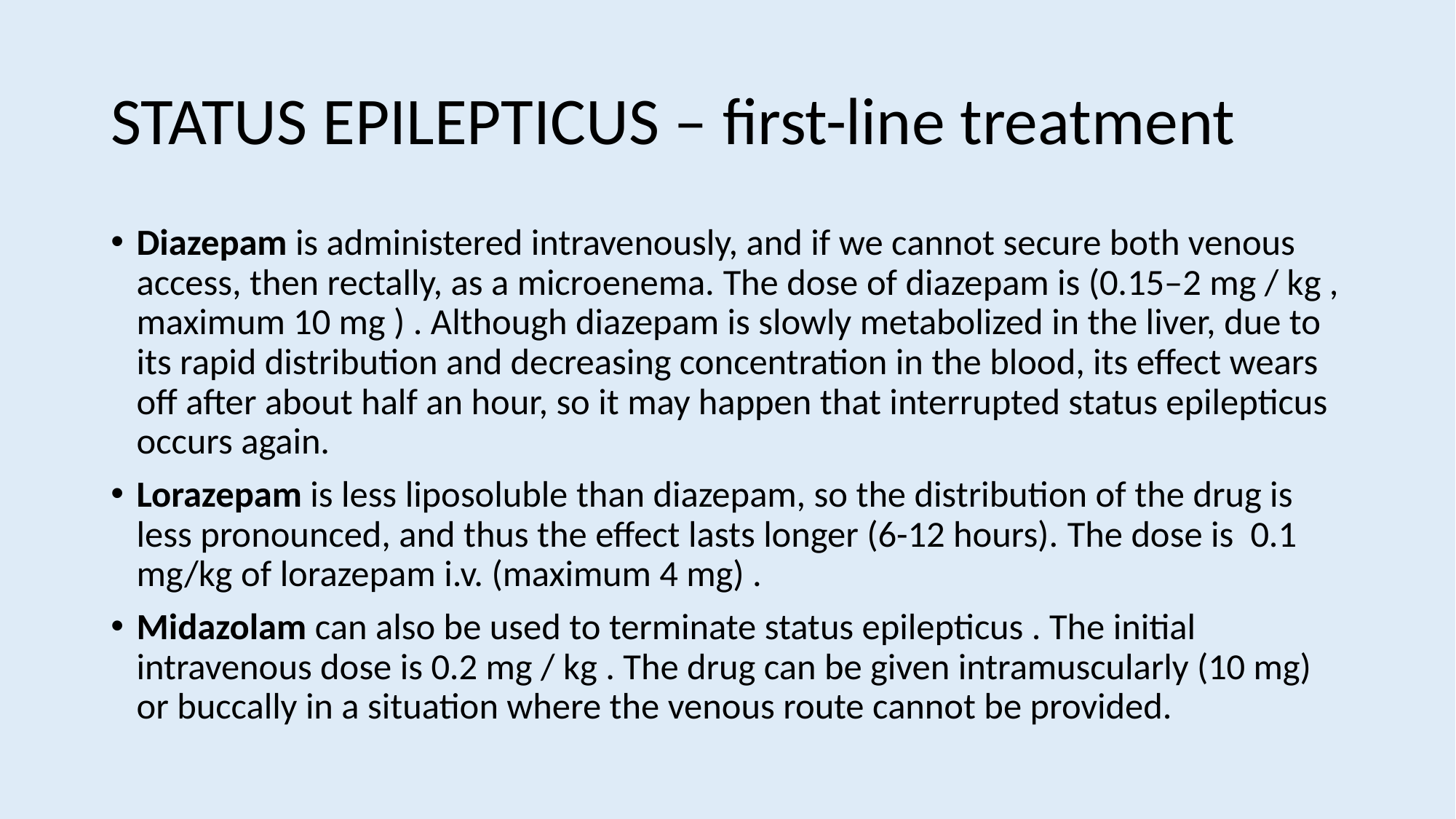

# STATUS EPILEPTICUS – first-line treatment
Diazepam is administered intravenously, and if we cannot secure both venous access, then rectally, as a microenema. The dose of diazepam is (0.15–2 mg / kg , maximum 10 mg ) . Although diazepam is slowly metabolized in the liver, due to its rapid distribution and decreasing concentration in the blood, its effect wears off after about half an hour, so it may happen that interrupted status epilepticus occurs again.
Lorazepam is less liposoluble than diazepam, so the distribution of the drug is less pronounced, and thus the effect lasts longer (6-12 hours). The dose is  0.1 mg/kg of lorazepam i.v. (maximum 4 mg) .
Midazolam can also be used to terminate status epilepticus . The initial intravenous dose is 0.2 mg / kg . The drug can be given intramuscularly (10 mg) or buccally in a situation where the venous route cannot be provided.